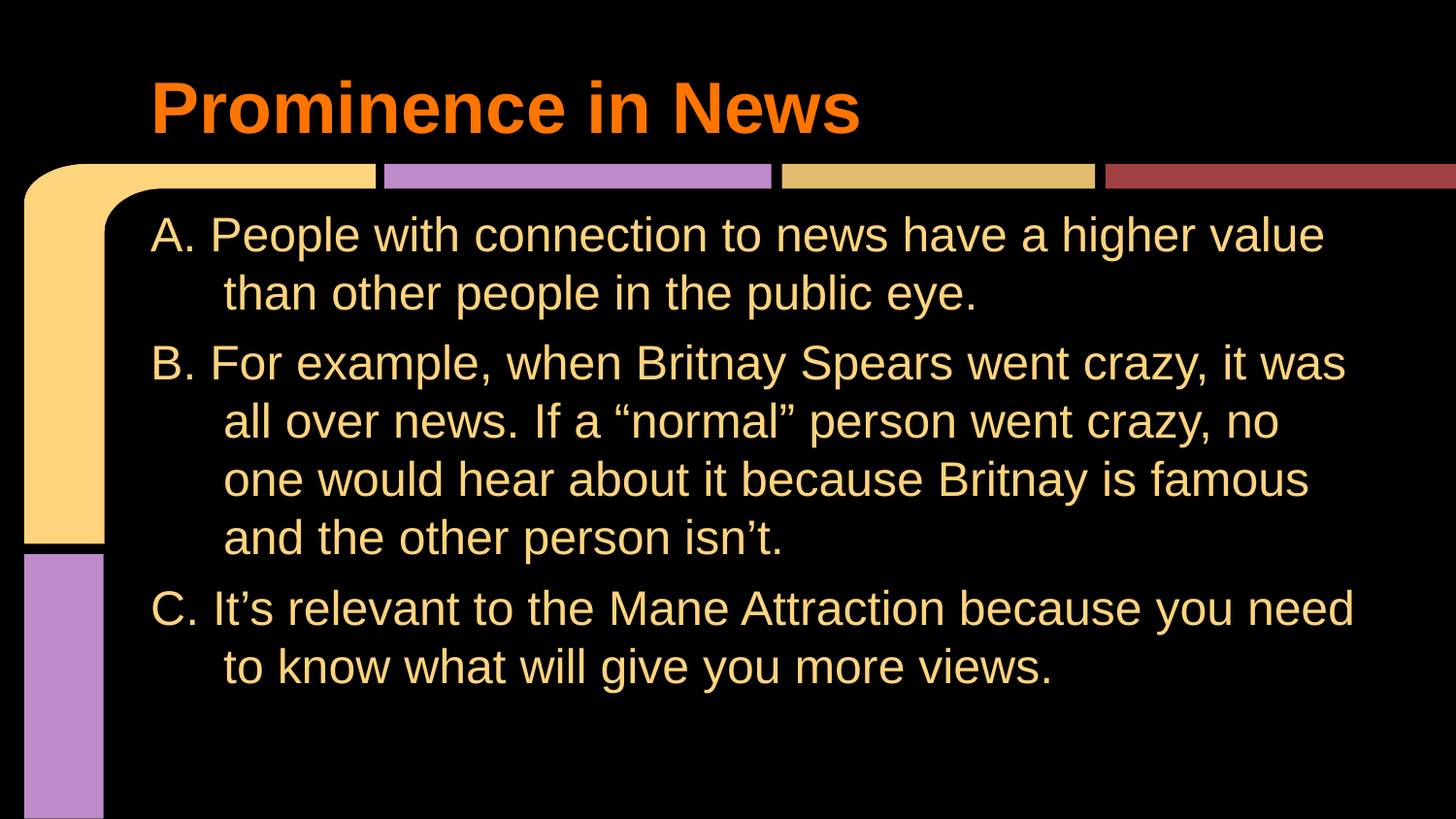

# Prominence in News
A. People with connection to news have a higher value than other people in the public eye.
B. For example, when Britnay Spears went crazy, it was all over news. If a “normal” person went crazy, no one would hear about it because Britnay is famous and the other person isn’t.
C. It’s relevant to the Mane Attraction because you need to know what will give you more views.